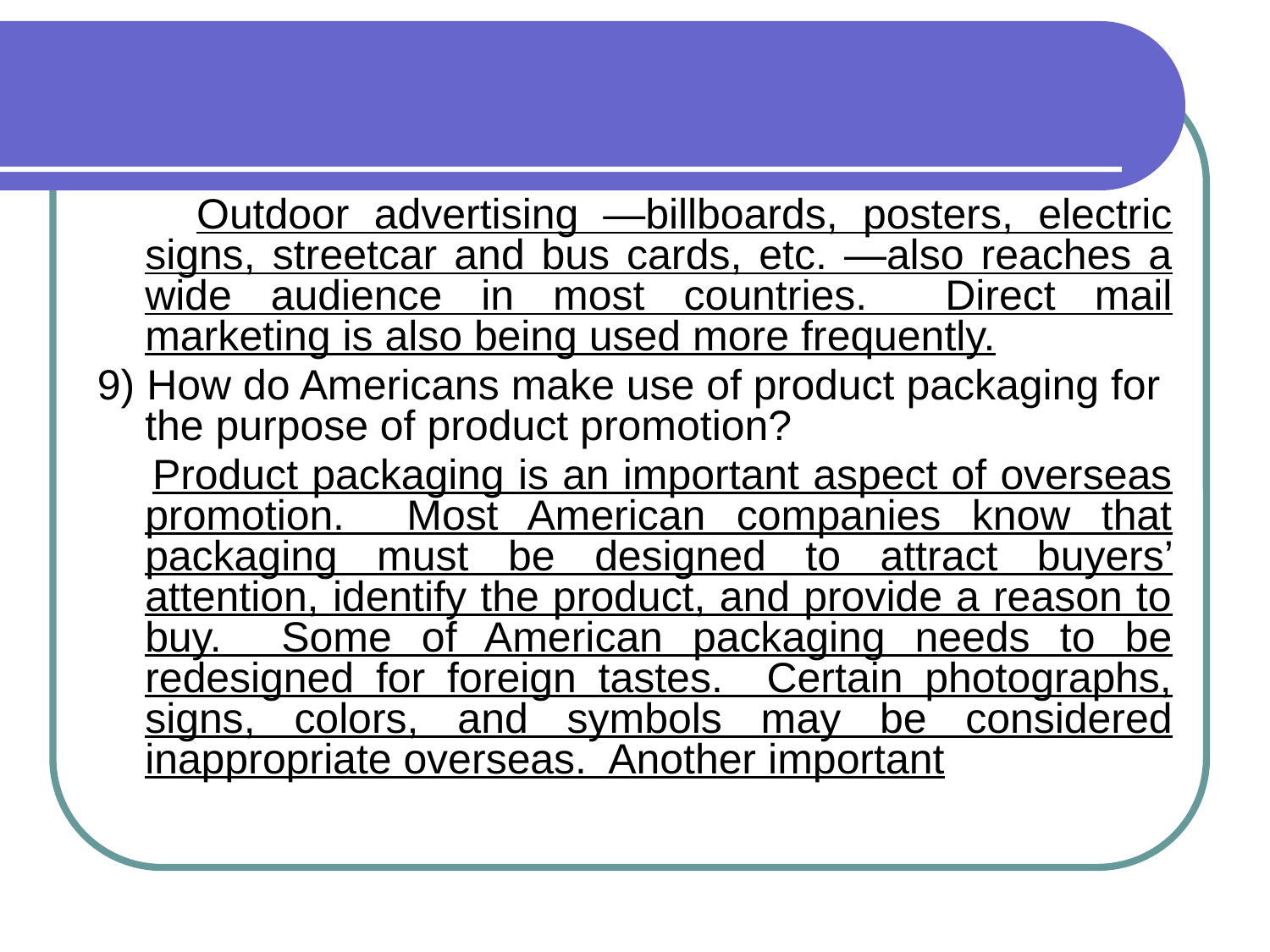

#
    Outdoor advertising —billboards, posters, electric signs, streetcar and bus cards, etc. —also reaches a wide audience in most countries.  Direct mail marketing is also being used more frequently.
9) How do Americans make use of product packaging for the purpose of product promotion?
    Product packaging is an important aspect of overseas promotion.  Most American companies know that packaging must be designed to attract buyers’ attention, identify the product, and provide a reason to buy.  Some of American packaging needs to be redesigned for foreign tastes.  Certain photographs, signs, colors, and symbols may be considered inappropriate overseas.  Another important